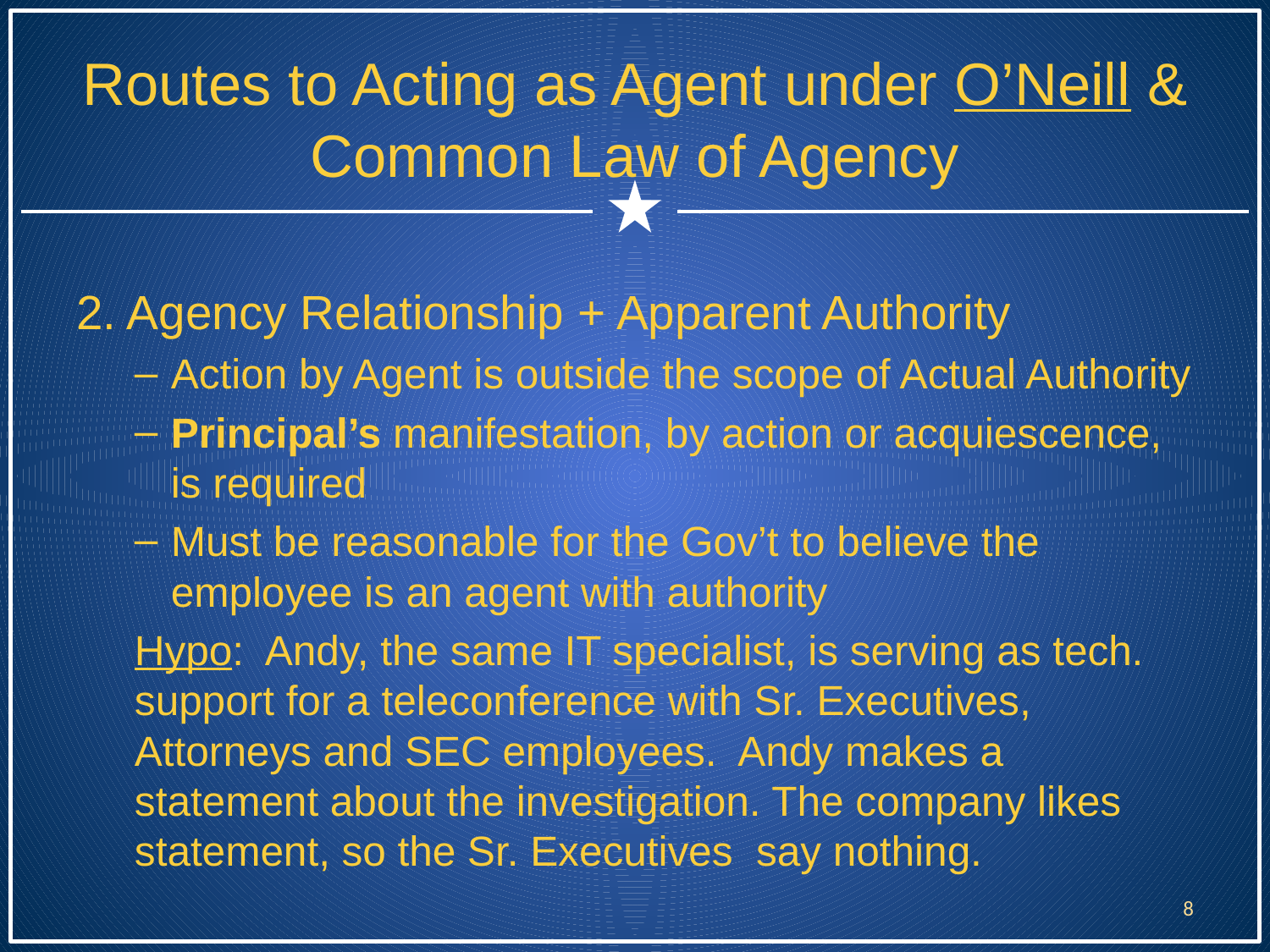

# Routes to Acting as Agent under O’Neill & Common Law of Agency
2. Agency Relationship + Apparent Authority
Action by Agent is outside the scope of Actual Authority
Principal’s manifestation, by action or acquiescence, is required
Must be reasonable for the Gov’t to believe the employee is an agent with authority
Hypo:  Andy, the same IT specialist, is serving as tech. support for a teleconference with Sr. Executives, Attorneys and SEC employees.  Andy makes a statement about the investigation. The company likes statement, so the Sr. Executives  say nothing.
8